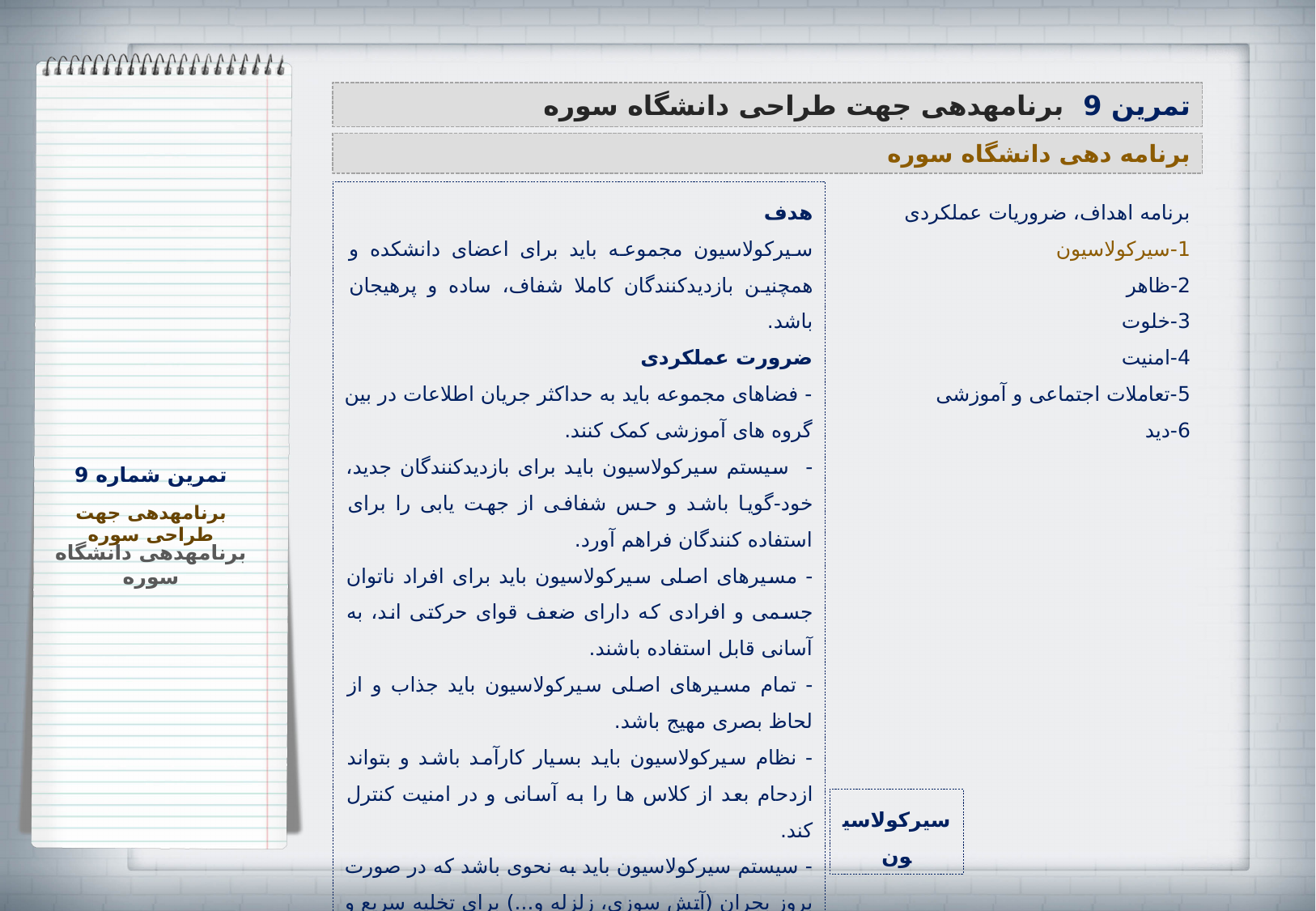

تمرین 9  برنامه‏دهی جهت طراحی دانشگاه سوره
برنامه دهی دانشگاه سوره
برنامه اهداف، ضروریات عملکردی
1-سیرکولاسیون
2-ظاهر
3-خلوت
4-امنیت
5-تعاملات اجتماعی و آموزشی
6-دید
هدف
سیرکولاسیون مجموعه باید برای اعضای دانشکده و همچنین بازدیدکنندگان کاملا شفاف، ساده و پرهیجان باشد.
ضرورت عملکردی
- فضاهای مجموعه باید به حداکثر جریان اطلاعات در بین گروه های آموزشی کمک کنند.
-  سیستم سیرکولاسیون باید برای بازدیدکنندگان جدید، خود-گویا باشد و حس شفافی از جهت یابی را برای استفاده کنندگان فراهم آورد.
- مسیرهای اصلی سیرکولاسیون باید برای افراد ناتوان جسمی و افرادی که دارای ضعف قوای حرکتی اند، به آسانی قابل استفاده باشند.
- تمام مسیرهای اصلی سیرکولاسیون باید جذاب و از لحاظ بصری مهیج باشد.
- نظام سیرکولاسیون باید بسیار کارآمد باشد و بتواند ازدحام بعد از کلاس ها را به آسانی و در امنیت کنترل کند.
- سیستم سیرکولاسیون باید به نحوی باشد که در صورت بروز بحران (آتش سوزی، زلزله و...) برای تخلیه سریع و ایمن مجموعه مشکلی ایجاد نکند.
- باید مسیرهای سواره و پیاده مجموعه به نحوی طراحی شود که مزاحمتی برای یکدیگر ایجاد نکنند و در کل مسیرها ایمن باشند.
تمرین شماره 9
برنامه‏دهی جهت طراحی سوره
برنامه‏دهی دانشگاه سوره
سیرکولاسیون